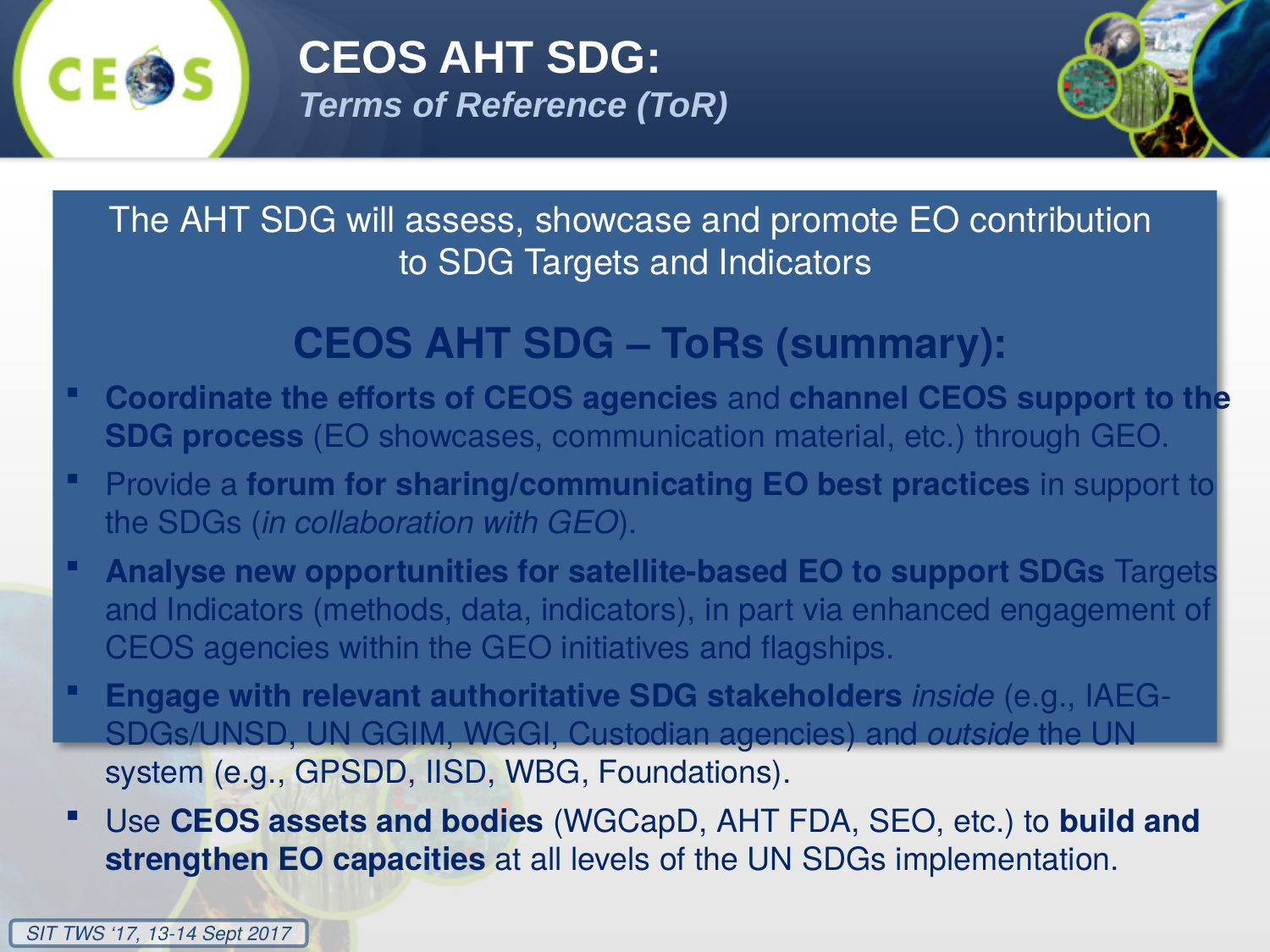

CEOS AHT SDG:
Terms of Reference (ToR)
The AHT SDG will assess, showcase and promote EO contribution
to SDG Targets and Indicators
CEOS AHT SDG – ToRs (summary):
Coordinate the efforts of CEOS agencies and channel CEOS support to the SDG process (EO showcases, communication material, etc.) through GEO.
Provide a forum for sharing/communicating EO best practices in support to the SDGs (in collaboration with GEO).
Analyse new opportunities for satellite-based EO to support SDGs Targets and Indicators (methods, data, indicators), in part via enhanced engagement of CEOS agencies within the GEO initiatives and flagships.
Engage with relevant authoritative SDG stakeholders inside (e.g., IAEG-SDGs/UNSD, UN GGIM, WGGI, Custodian agencies) and outside the UN system (e.g., GPSDD, IISD, WBG, Foundations).
Use CEOS assets and bodies (WGCapD, AHT FDA, SEO, etc.) to build and strengthen EO capacities at all levels of the UN SDGs implementation.